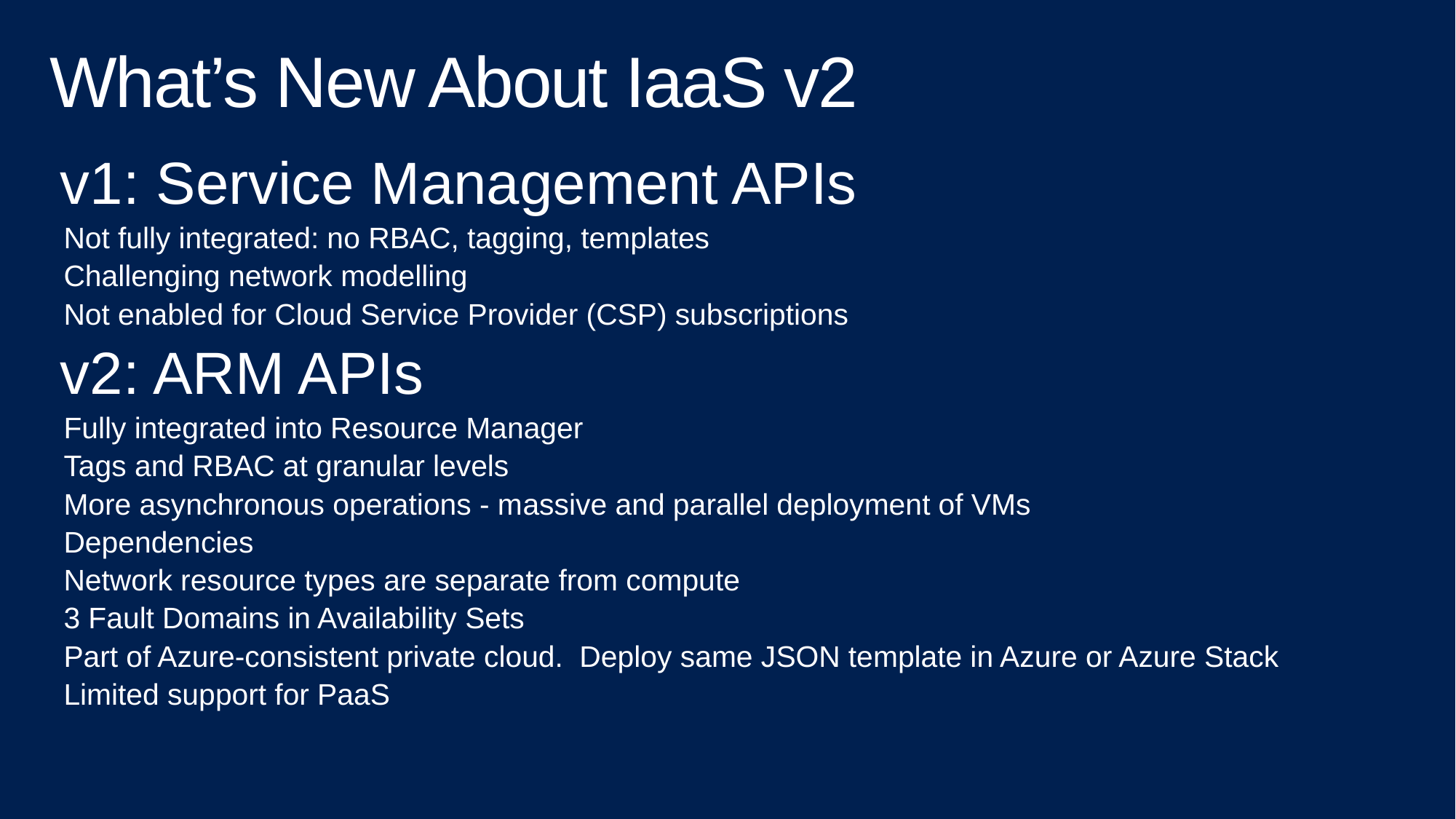

# What’s New About IaaS v2
v1: Service Management APIs
Not fully integrated: no RBAC, tagging, templates
Challenging network modelling
Not enabled for Cloud Service Provider (CSP) subscriptions
v2: ARM APIs
Fully integrated into Resource Manager
Tags and RBAC at granular levels
More asynchronous operations - massive and parallel deployment of VMs
Dependencies
Network resource types are separate from compute
3 Fault Domains in Availability Sets
Part of Azure-consistent private cloud.  Deploy same JSON template in Azure or Azure Stack
Limited support for PaaS